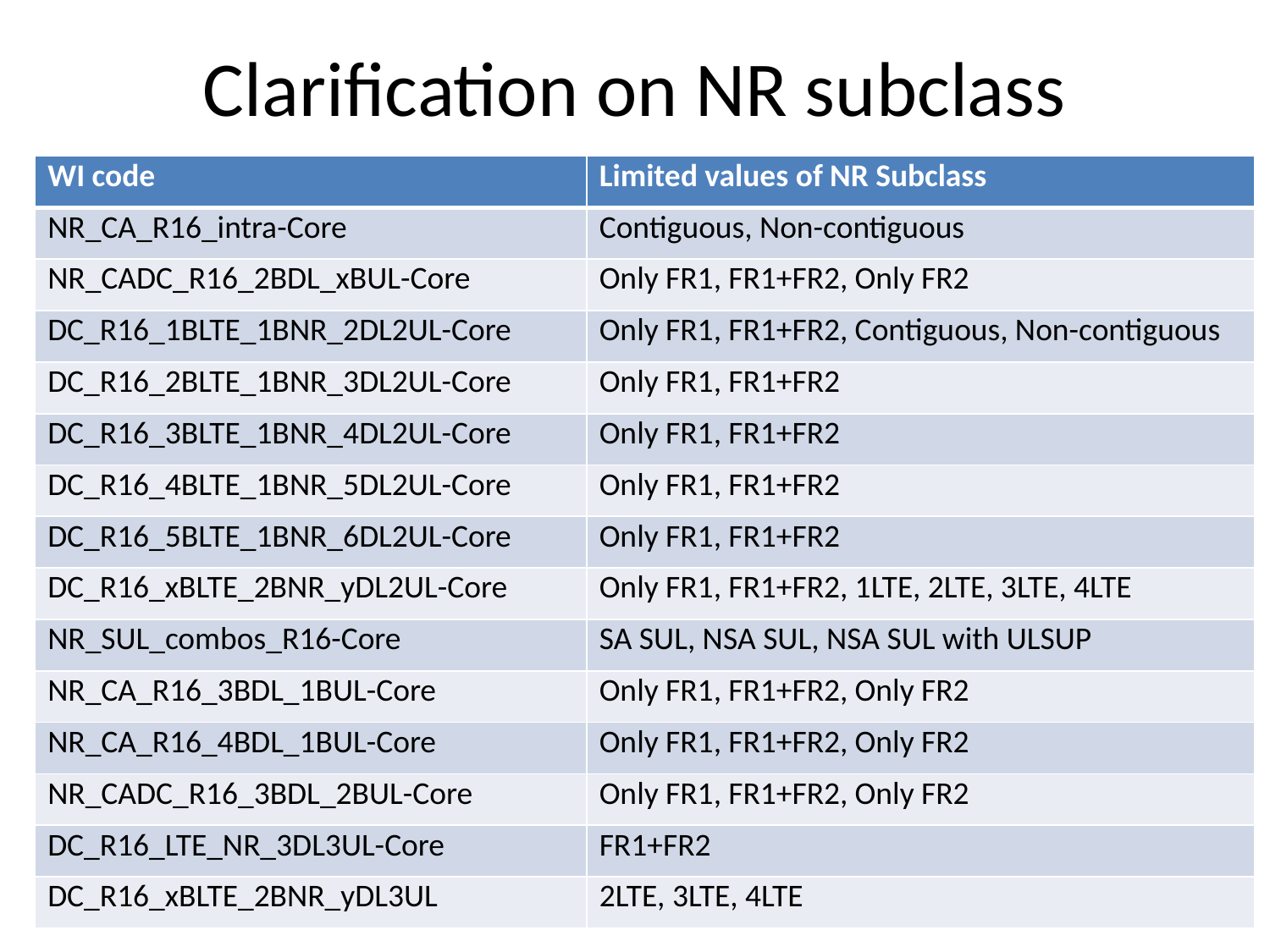

# Clarification on NR subclass
| WI code | Limited values of NR Subclass |
| --- | --- |
| NR\_CA\_R16\_intra-Core | Contiguous, Non-contiguous |
| NR\_CADC\_R16\_2BDL\_xBUL-Core | Only FR1, FR1+FR2, Only FR2 |
| DC\_R16\_1BLTE\_1BNR\_2DL2UL-Core | Only FR1, FR1+FR2, Contiguous, Non-contiguous |
| DC\_R16\_2BLTE\_1BNR\_3DL2UL-Core | Only FR1, FR1+FR2 |
| DC\_R16\_3BLTE\_1BNR\_4DL2UL-Core | Only FR1, FR1+FR2 |
| DC\_R16\_4BLTE\_1BNR\_5DL2UL-Core | Only FR1, FR1+FR2 |
| DC\_R16\_5BLTE\_1BNR\_6DL2UL-Core | Only FR1, FR1+FR2 |
| DC\_R16\_xBLTE\_2BNR\_yDL2UL-Core | Only FR1, FR1+FR2, 1LTE, 2LTE, 3LTE, 4LTE |
| NR\_SUL\_combos\_R16-Core | SA SUL, NSA SUL, NSA SUL with ULSUP |
| NR\_CA\_R16\_3BDL\_1BUL-Core | Only FR1, FR1+FR2, Only FR2 |
| NR\_CA\_R16\_4BDL\_1BUL-Core | Only FR1, FR1+FR2, Only FR2 |
| NR\_CADC\_R16\_3BDL\_2BUL-Core | Only FR1, FR1+FR2, Only FR2 |
| DC\_R16\_LTE\_NR\_3DL3UL-Core | FR1+FR2 |
| DC\_R16\_xBLTE\_2BNR\_yDL3UL | 2LTE, 3LTE, 4LTE |